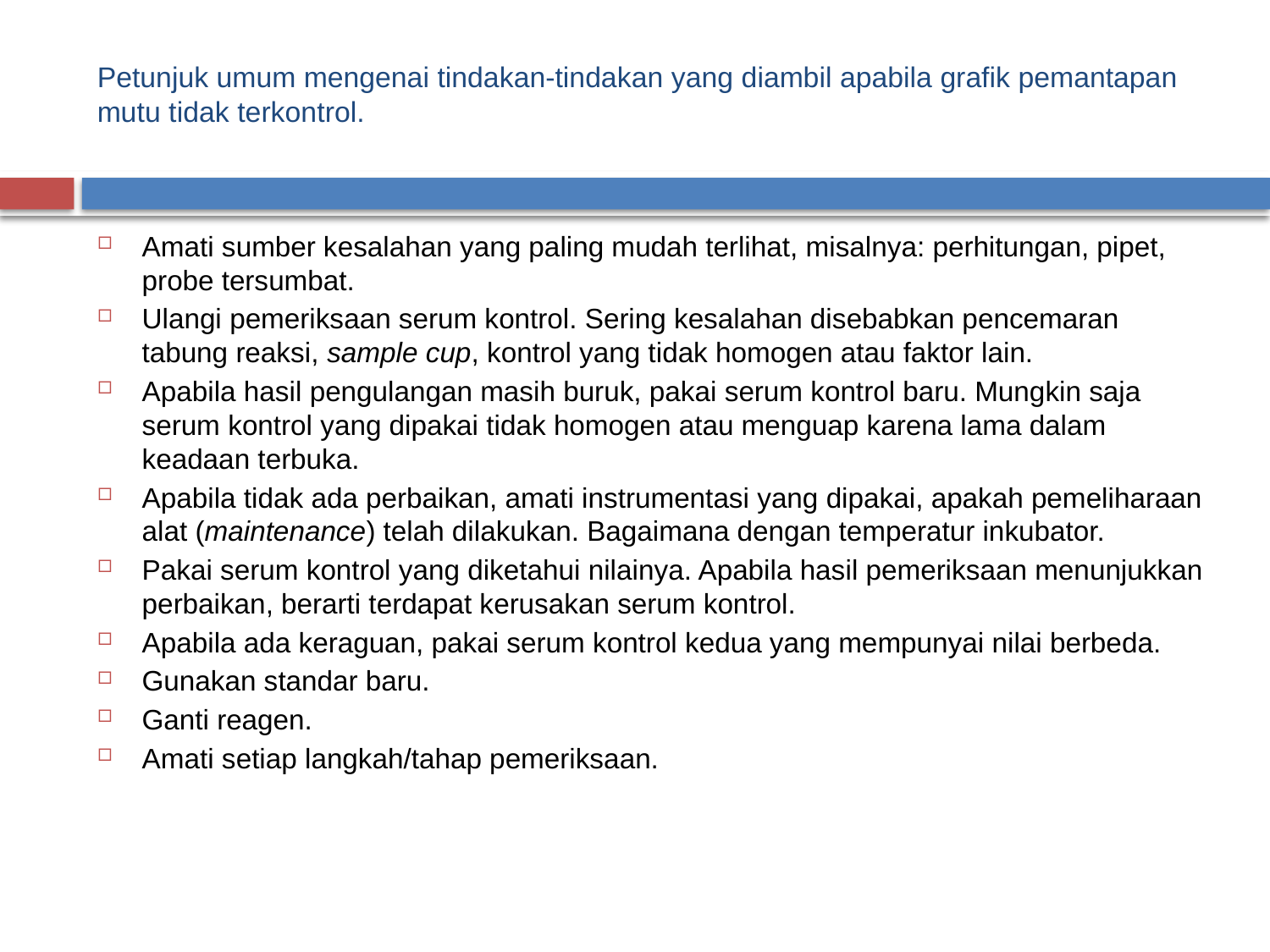

# Petunjuk umum mengenai tindakan-tindakan yang diambil apabila grafik pemantapan mutu tidak terkontrol.
Amati sumber kesalahan yang paling mudah terlihat, misalnya: perhitungan, pipet, probe tersumbat.
Ulangi pemeriksaan serum kontrol. Sering kesalahan disebabkan pencemaran tabung reaksi, sample cup, kontrol yang tidak homogen atau faktor lain.
Apabila hasil pengulangan masih buruk, pakai serum kontrol baru. Mungkin saja serum kontrol yang dipakai tidak homogen atau menguap karena lama dalam keadaan terbuka.
Apabila tidak ada perbaikan, amati instrumentasi yang dipakai, apakah pemeliharaan alat (maintenance) telah dilakukan. Bagaimana dengan temperatur inkubator.
Pakai serum kontrol yang diketahui nilainya. Apabila hasil pemeriksaan menunjukkan perbaikan, berarti terdapat kerusakan serum kontrol.
Apabila ada keraguan, pakai serum kontrol kedua yang mempunyai nilai berbeda.
Gunakan standar baru.
Ganti reagen.
Amati setiap langkah/tahap pemeriksaan.